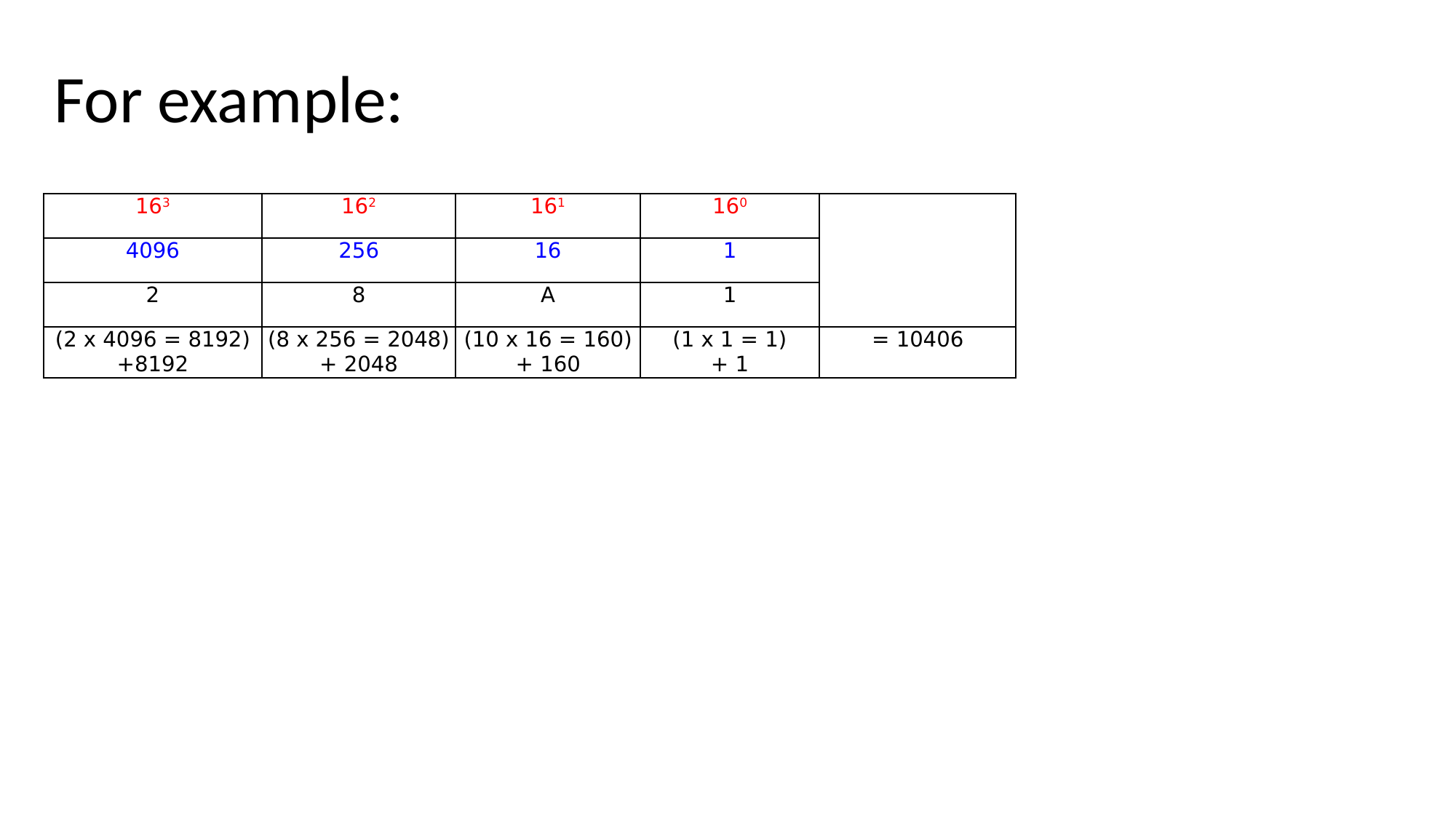

# For example:
| 163 | 162 | 161 | 160 |  |
| --- | --- | --- | --- | --- |
| 4096 | 256 | 16 | 1 |  |
| 2 | 8 | A | 1 |  |
| (2 x 4096 = 8192) +8192 | (8 x 256 = 2048) + 2048 | (10 x 16 = 160) + 160 | (1 x 1 = 1) + 1 | = 10406 |